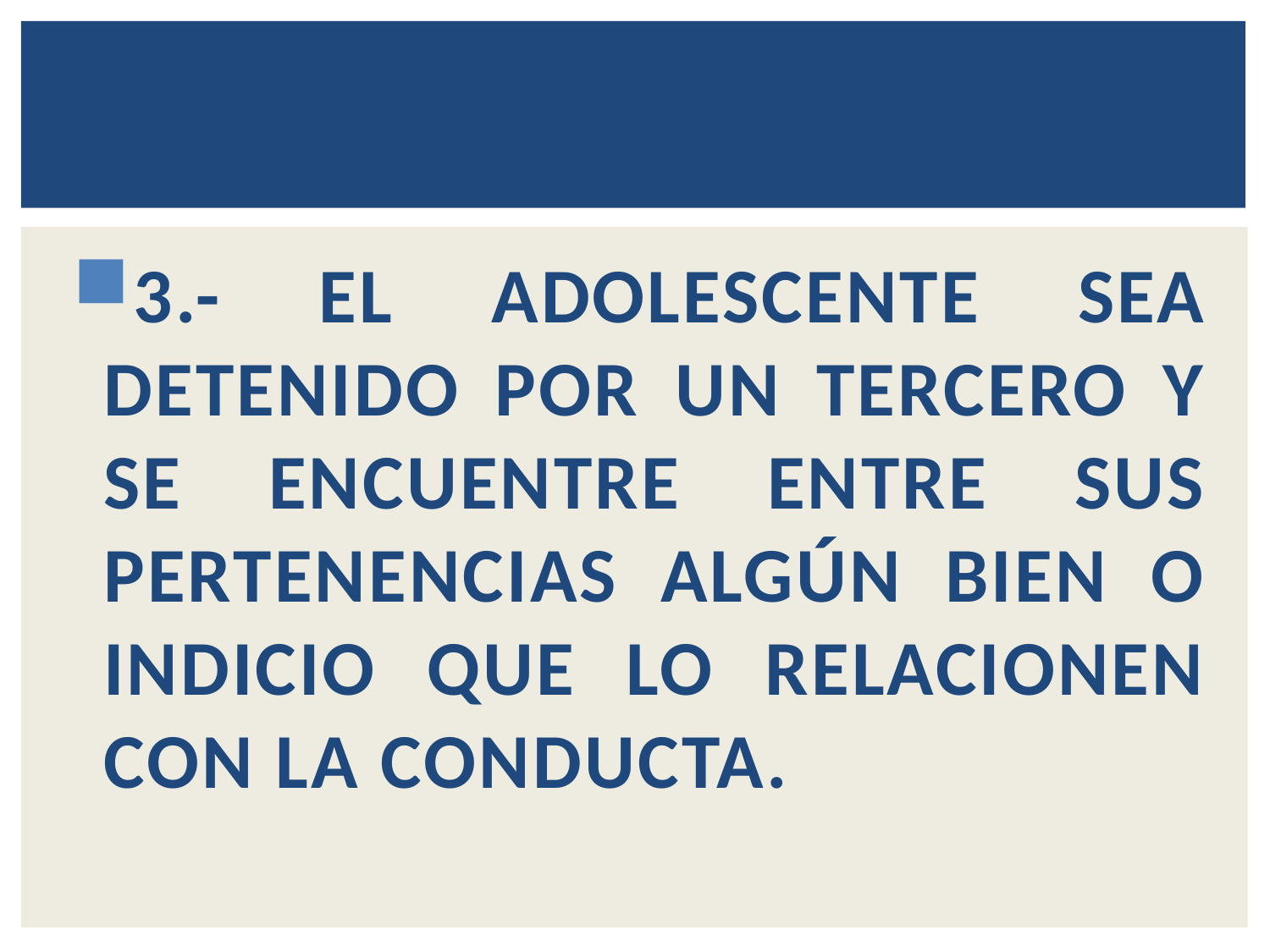

#
3.- EL ADOLESCENTE SEA DETENIDO POR UN TERCERO Y SE ENCUENTRE ENTRE SUS PERTENENCIAS ALGÚN BIEN O INDICIO QUE LO RELACIONEN CON LA CONDUCTA.